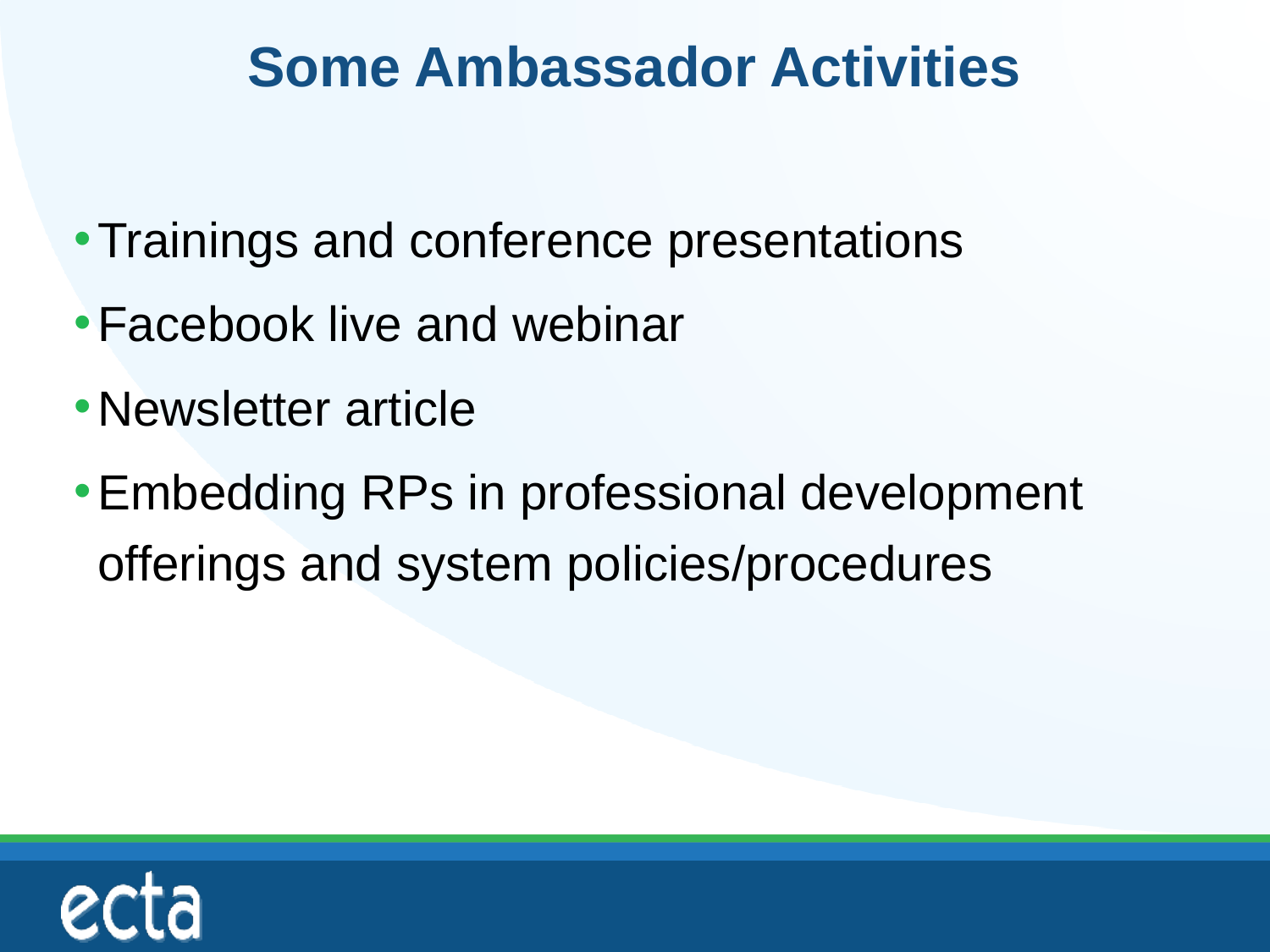

# Some Ambassador Activities
Trainings and conference presentations
Facebook live and webinar
Newsletter article
Embedding RPs in professional development offerings and system policies/procedures